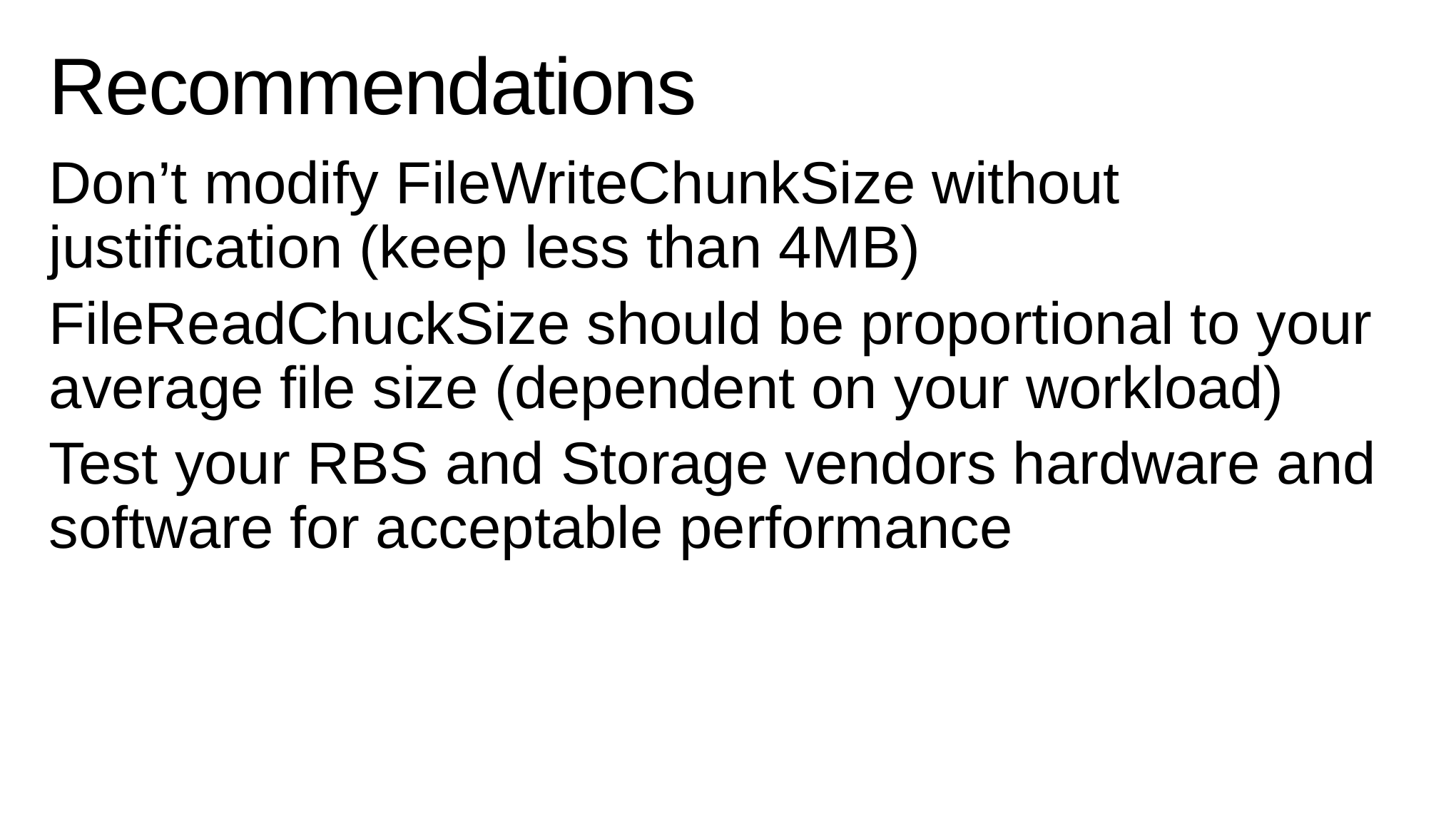

# Recommendations
Don’t modify FileWriteChunkSize without justification (keep less than 4MB)
FileReadChuckSize should be proportional to your average file size (dependent on your workload)
Test your RBS and Storage vendors hardware and software for acceptable performance